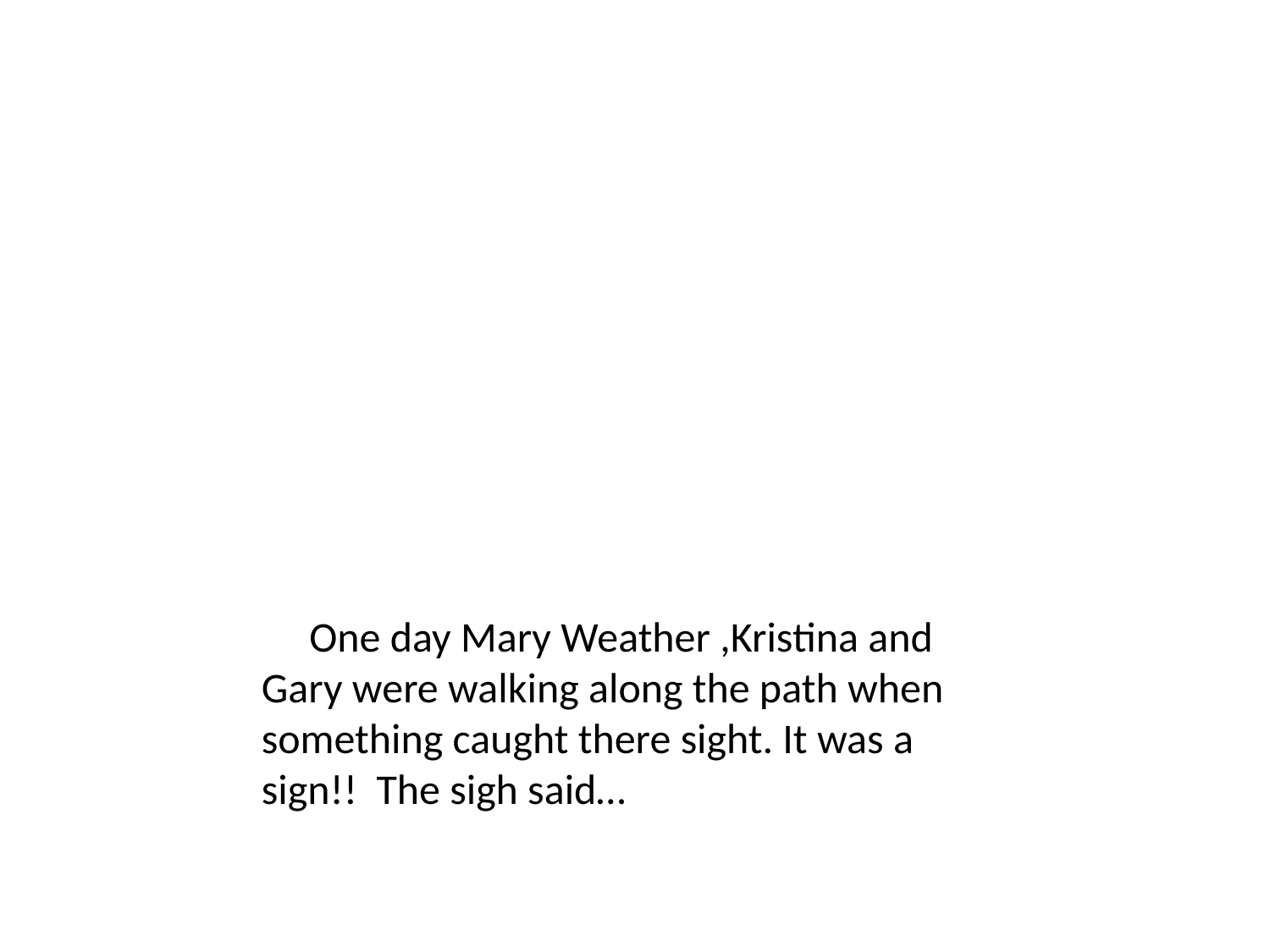

One day Mary Weather ,Kristina and Gary were walking along the path when something caught there sight. It was a sign!!  The sigh said…